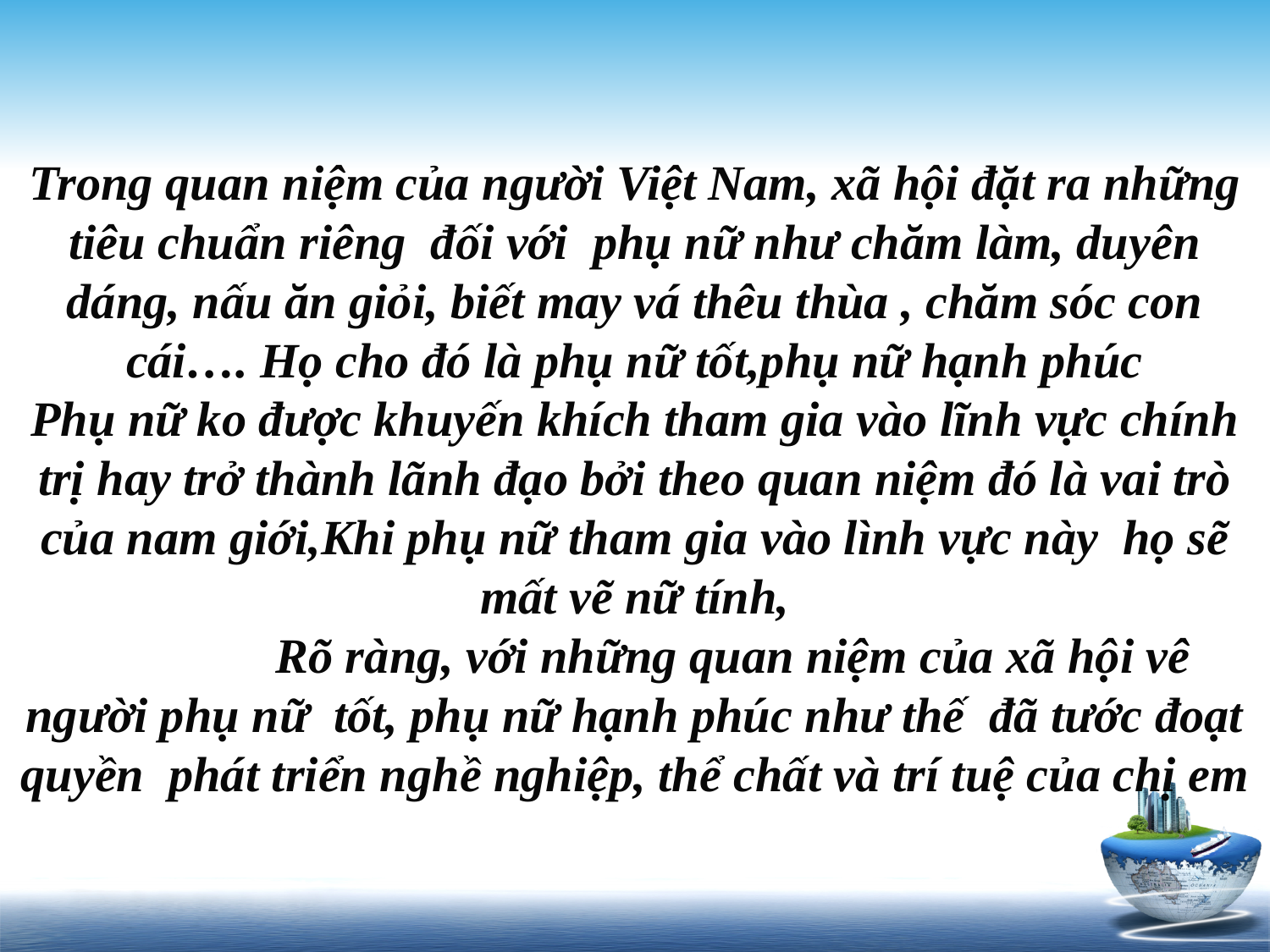

# Trong quan niệm của người Việt Nam, xã hội đặt ra những tiêu chuẩn riêng  đối với  phụ nữ như chăm làm, duyên dáng, nấu ăn giỏi, biết may vá thêu thùa , chăm sóc con cái…. Họ cho đó là phụ nữ tốt,phụ nữ hạnh phúc Phụ nữ ko được khuyến khích tham gia vào lĩnh vực chính trị hay trở thành lãnh đạo bởi theo quan niệm đó là vai trò của nam giới,Khi phụ nữ tham gia vào lình vực này  họ sẽ mất vẽ nữ tính, Rõ ràng, với những quan niệm của xã hội vê người phụ nữ  tốt, phụ nữ hạnh phúc như thế  đã tước đoạt quyền  phát triển nghề nghiệp, thể chất và trí tuệ của chị em